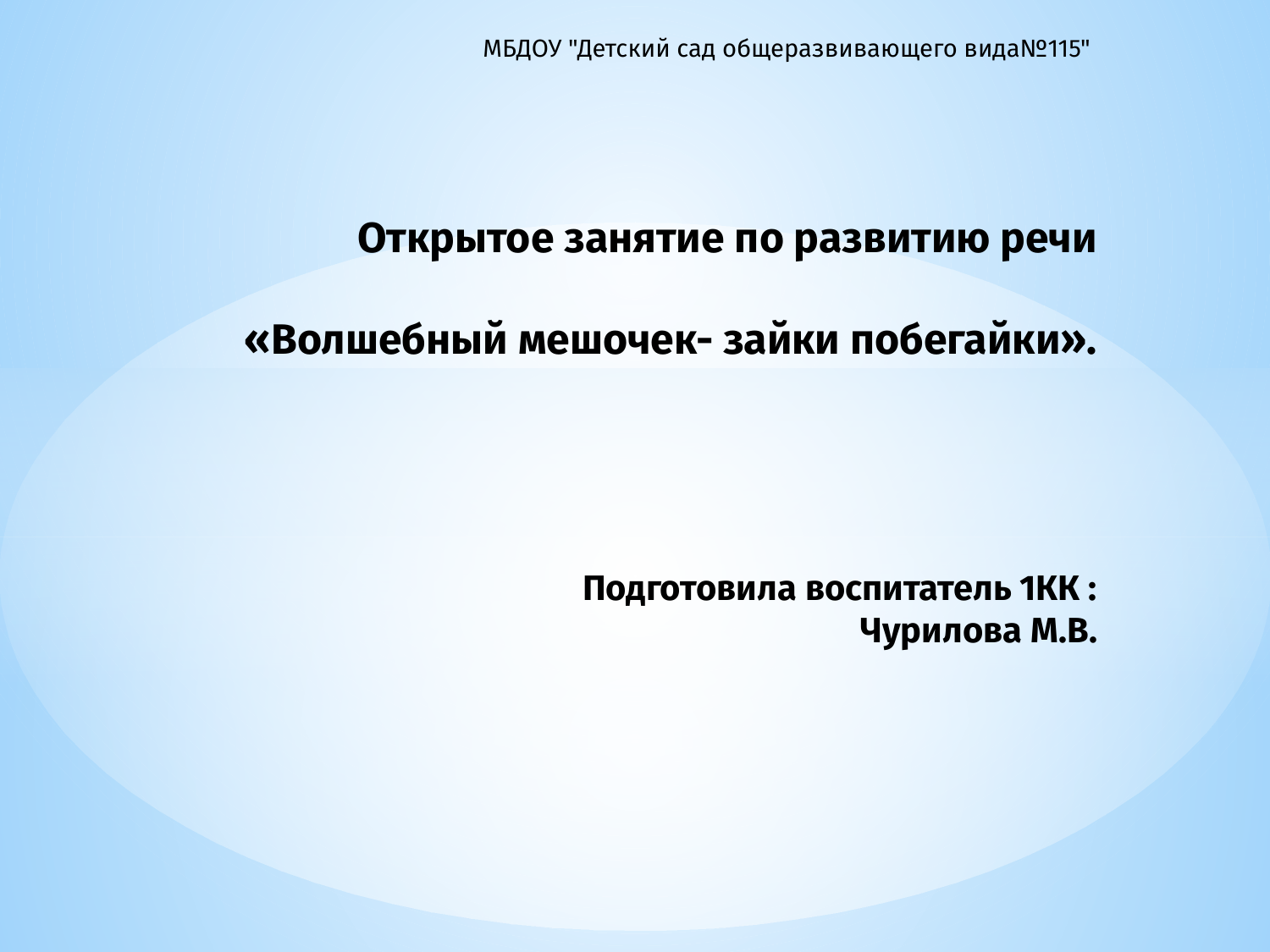

# МБДОУ "Детский сад общеразвивающего вида№115" Открытое занятие по развитию речи «Волшебный мешочек- зайки побегайки». Подготовила воспитатель 1КК : Чурилова М.В.